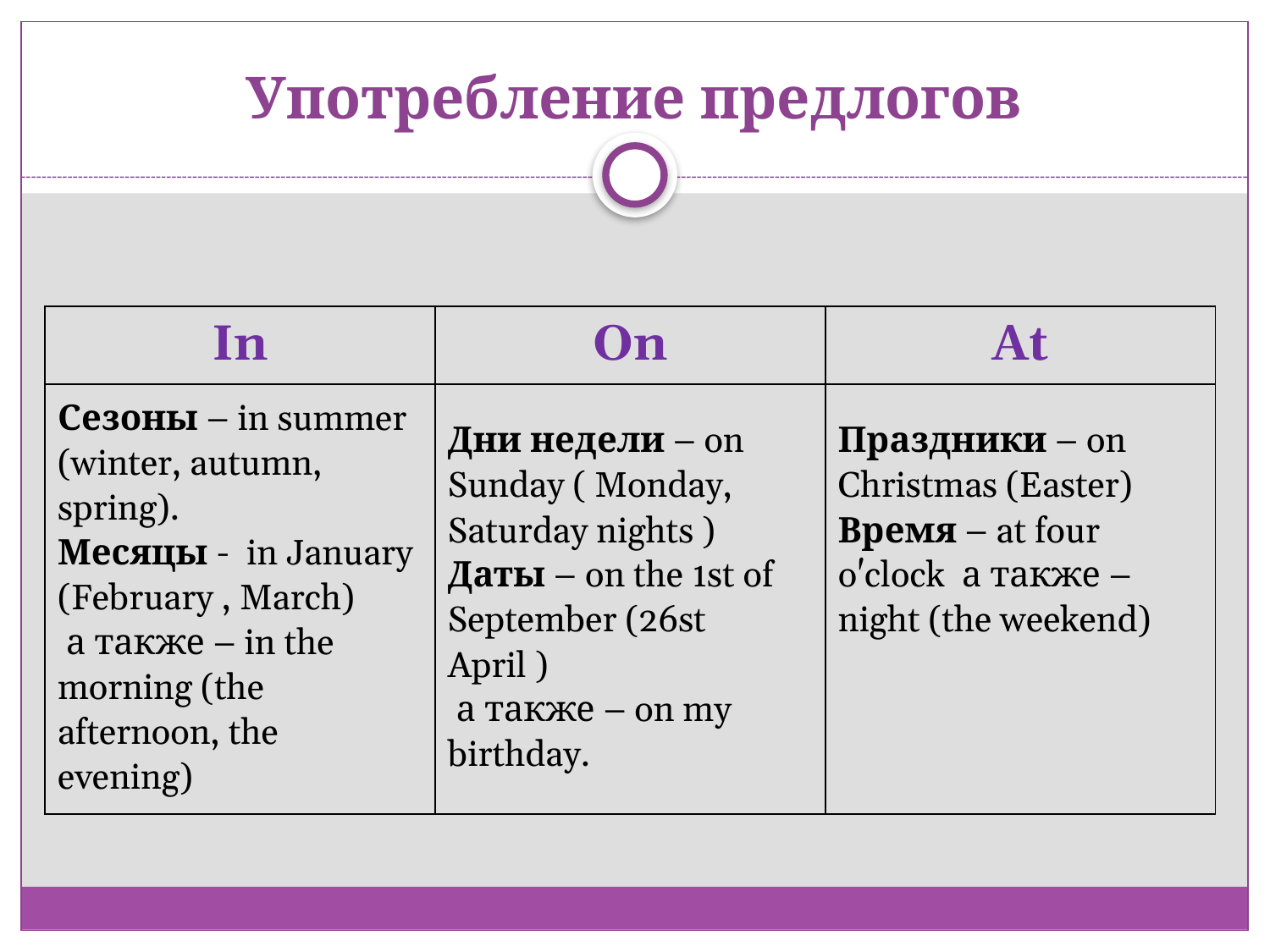

# Употребление предлогов
| In | On | At |
| --- | --- | --- |
| Сезоны – in summer (winter, autumn, spring). Месяцы - in January (February , March) а также – in the morning (the afternoon, the evening) | Дни недели – on Sunday ( Monday, Saturday nights ) Даты – on the 1st of September (26st April ) а также – on my birthday. | Праздники – on Christmas (Easter) Время – at four o'clock а также – night (the weekend) |